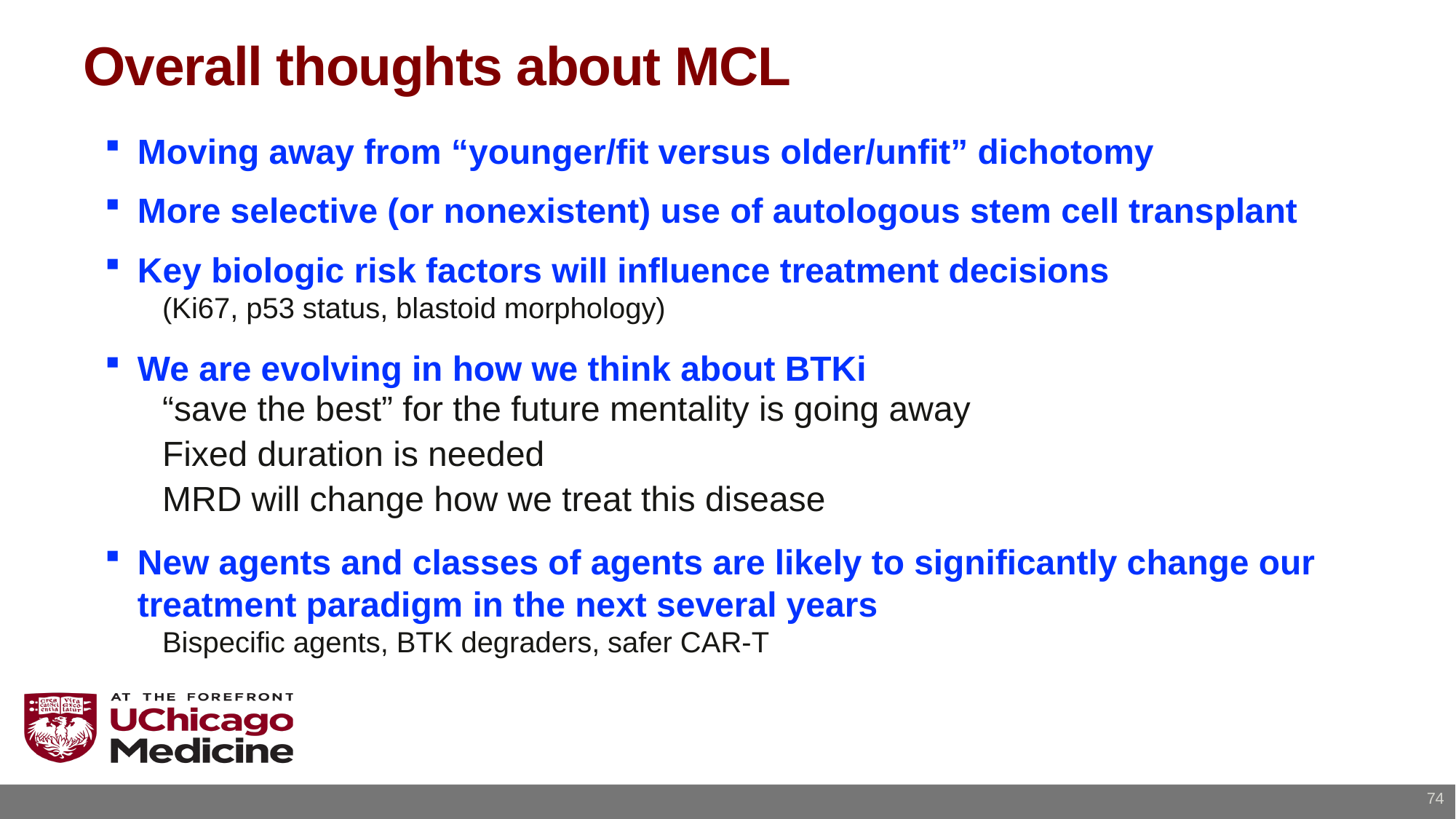

# Overall thoughts about MCL
Moving away from “younger/fit versus older/unfit” dichotomy
More selective (or nonexistent) use of autologous stem cell transplant
Key biologic risk factors will influence treatment decisions
(Ki67, p53 status, blastoid morphology)
We are evolving in how we think about BTKi
“save the best” for the future mentality is going away
Fixed duration is needed
MRD will change how we treat this disease
New agents and classes of agents are likely to significantly change our treatment paradigm in the next several years
Bispecific agents, BTK degraders, safer CAR-T
74